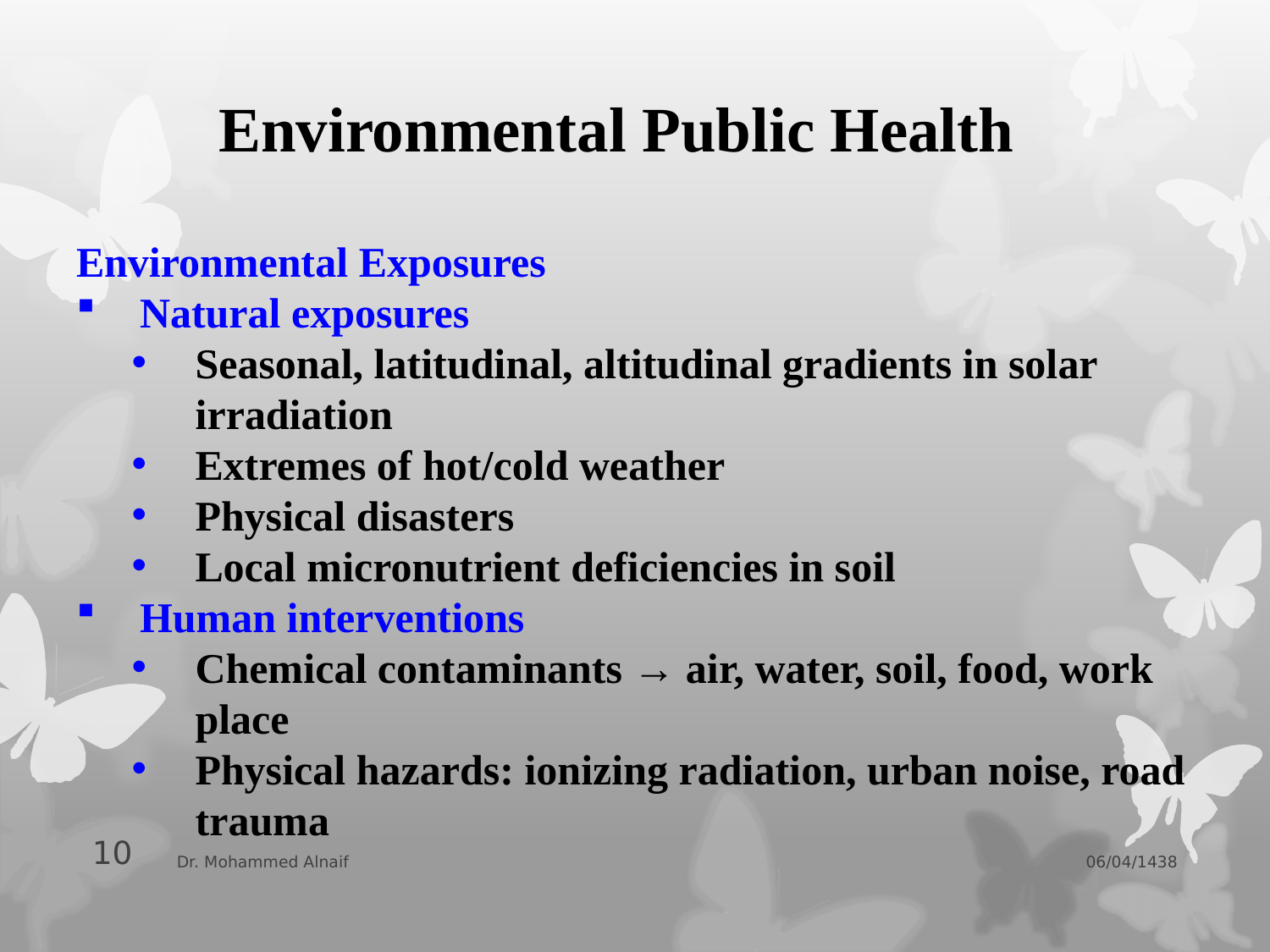

# Environmental Public Health
Environmental Exposures
Natural exposures
Seasonal, latitudinal, altitudinal gradients in solar irradiation
Extremes of hot/cold weather
Physical disasters
Local micronutrient deficiencies in soil
Human interventions
Chemical contaminants → air, water, soil, food, work place
Physical hazards: ionizing radiation, urban noise, road trauma
10
Dr. Mohammed Alnaif
06/04/1438